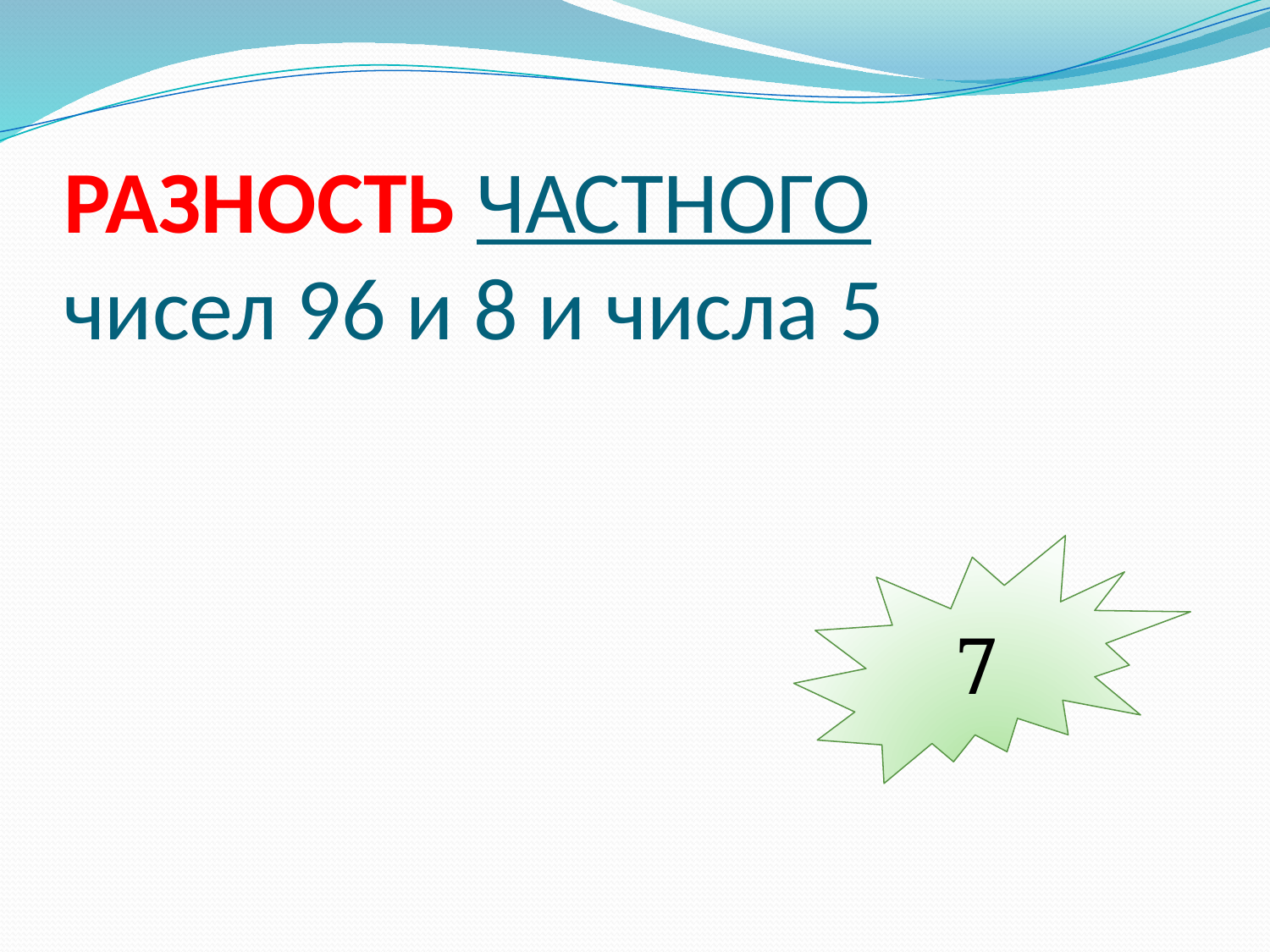

# РАЗНОСТЬ ЧАСТНОГО чисел 96 и 8 и числа 5
7